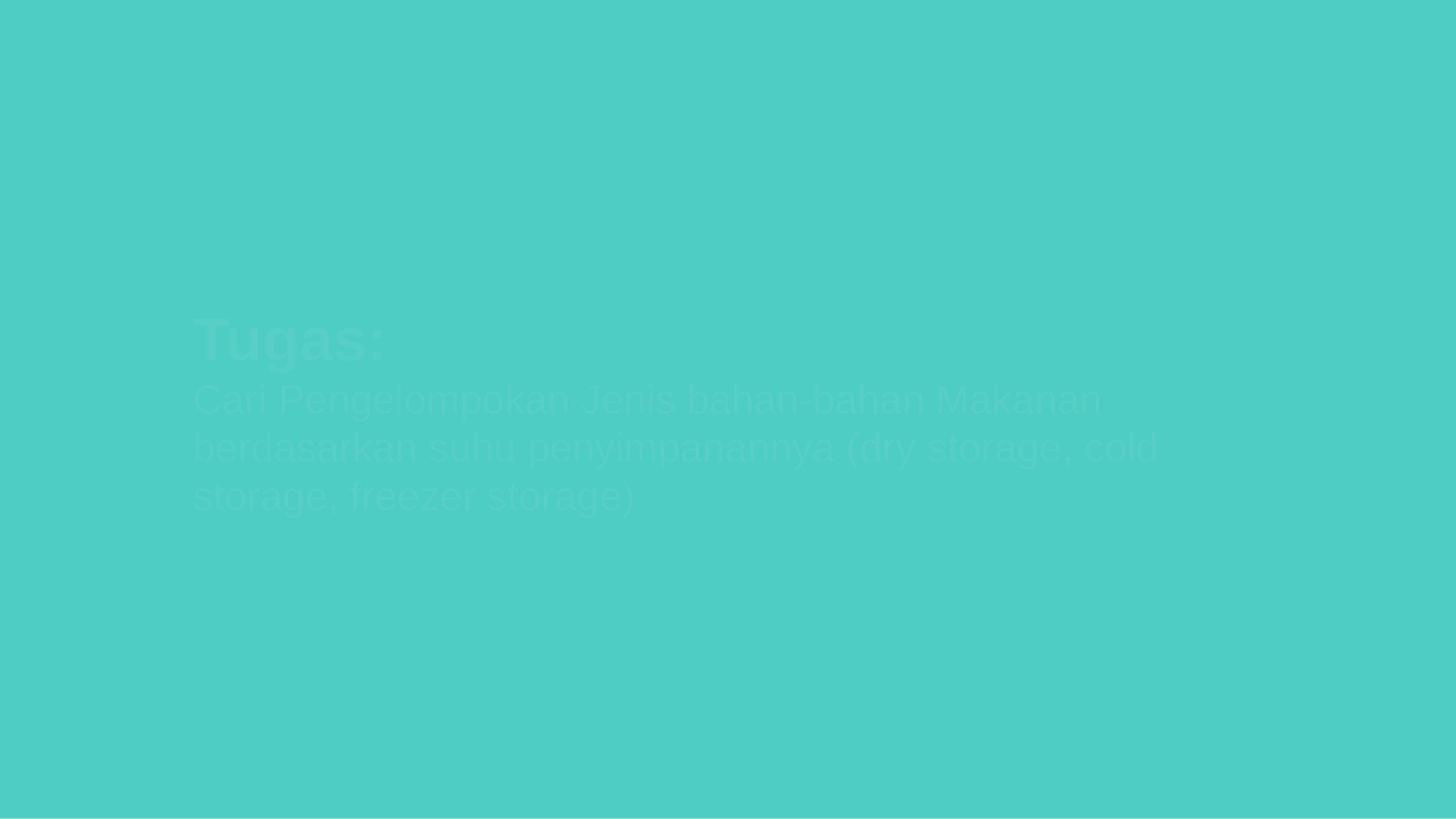

Tugas:
Cari Pengelompokan Jenis bahan-bahan Makanan berdasarkan suhu penyimpanannya (dry storage, cold storage, freezer storage)